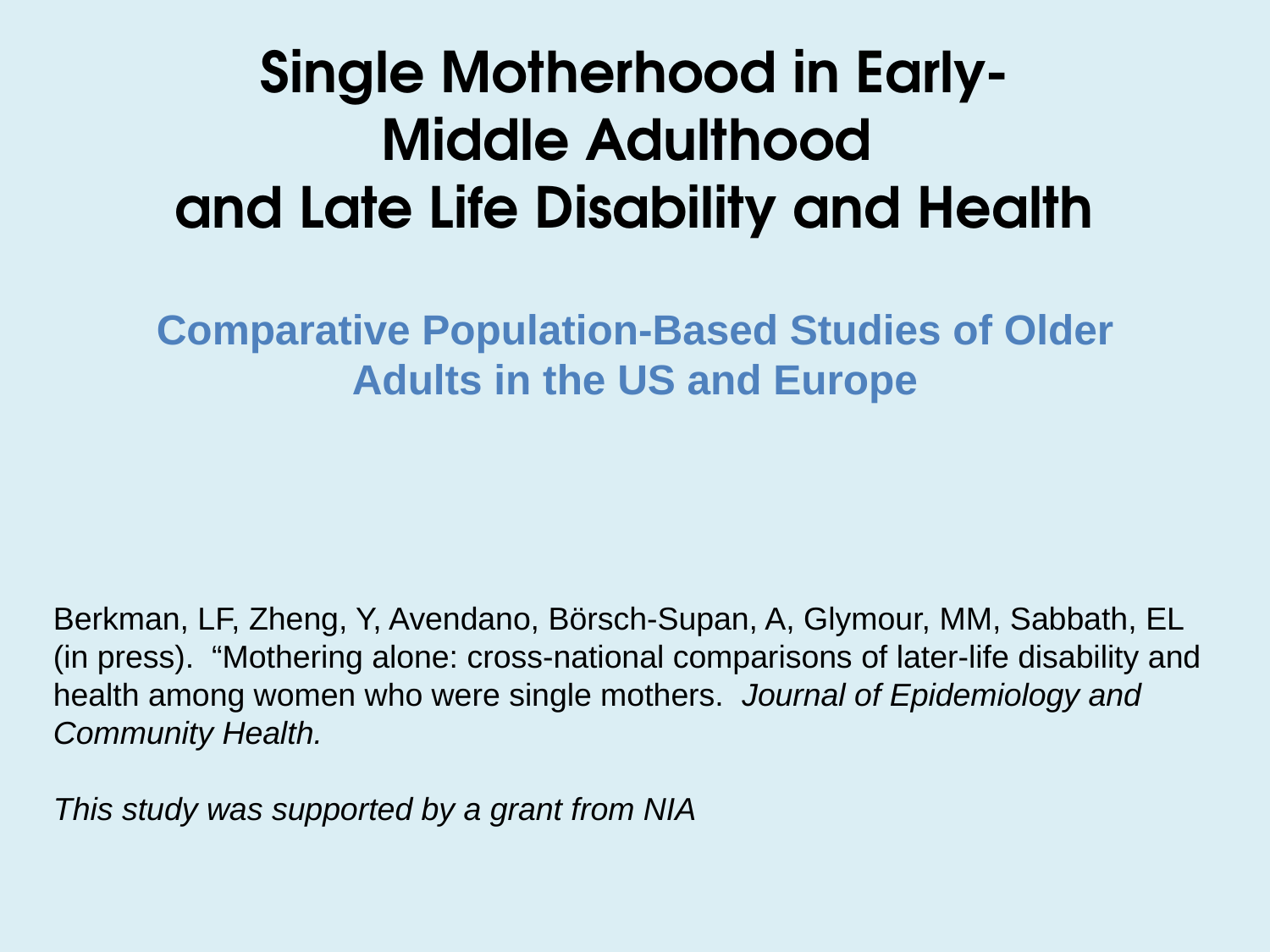

# Single Motherhood in Early-Middle Adulthood and Late Life Disability and Health
Comparative Population-Based Studies of Older Adults in the US and Europe
Berkman, LF, Zheng, Y, Avendano, Börsch-Supan, A, Glymour, MM, Sabbath, EL (in press).  “Mothering alone: cross-national comparisons of later-life disability and health among women who were single mothers.  Journal of Epidemiology and Community Health.

This study was supported by a grant from NIA